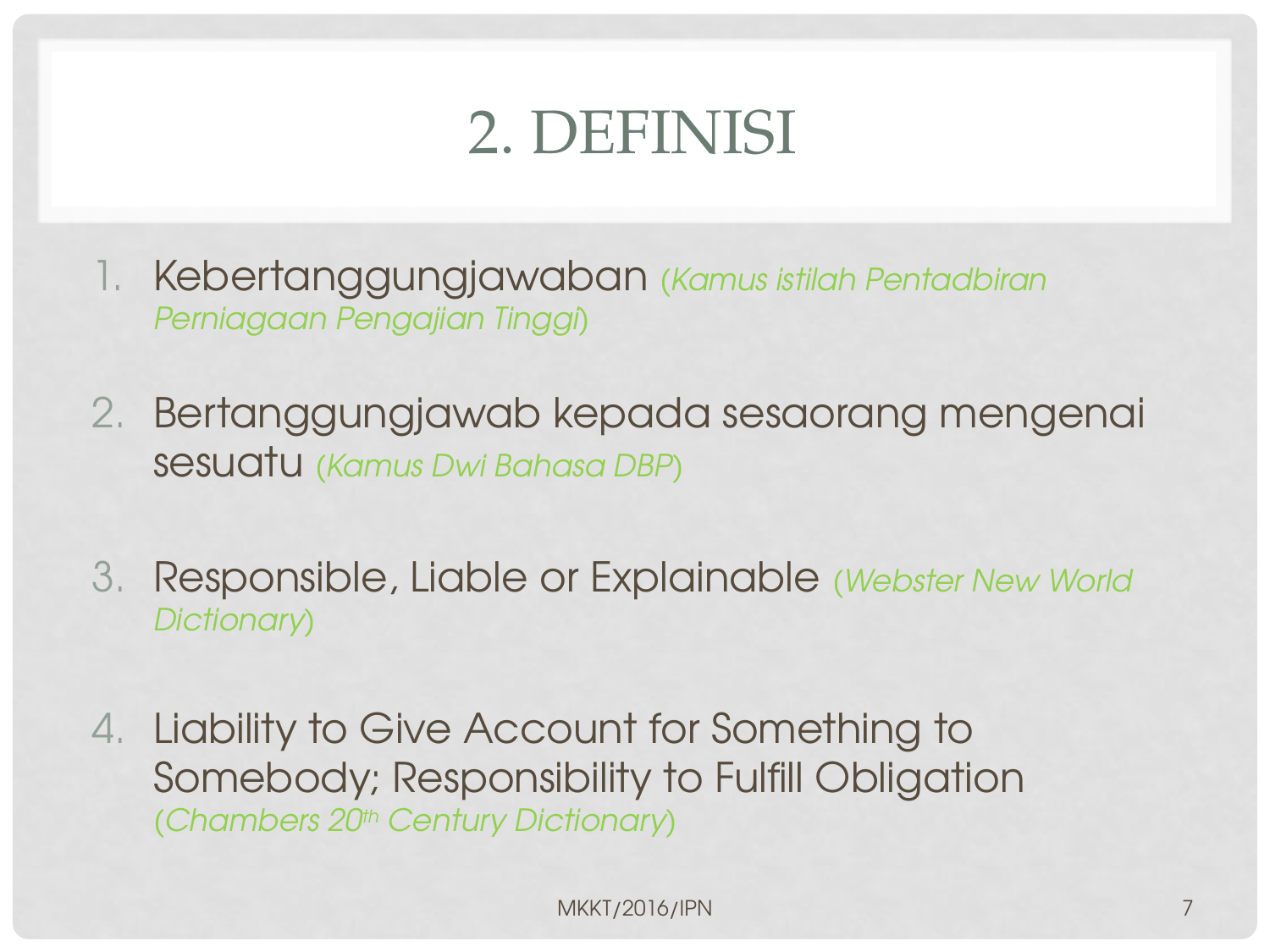

# 2. DEFINISI
Kebertanggungjawaban (Kamus istilah Pentadbiran Perniagaan Pengajian Tinggi)

Bertanggungjawab kepada sesaorang mengenai sesuatu (Kamus Dwi Bahasa DBP)

Responsible, Liable or Explainable (Webster New World Dictionary)

Liability to Give Account for Something to Somebody; Responsibility to Fulfill Obligation (Chambers 20th Century Dictionary)
MKKT/2016/IPN
7